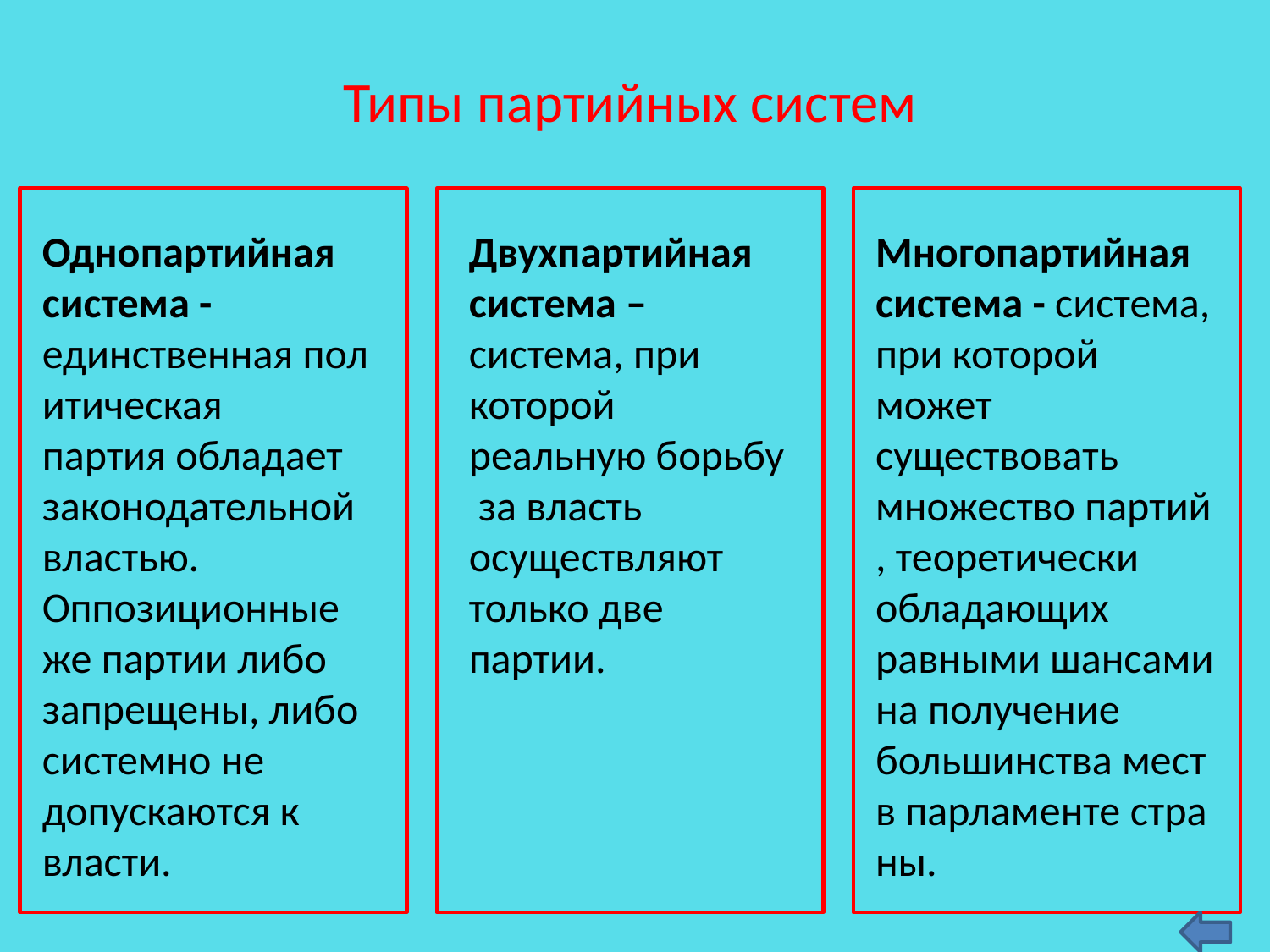

Типы партийных систем

Однопартийная система - единственная политическая партия обладает законодательной властью. Оппозиционные же партии либо запрещены, либо системно не допускаются к власти.
Двухпартийная система – система, при которой реальную борьбу  за власть осуществляют только две партии.
Многопартийная система - система, при которой может существовать множество партий, теоретически обладающих равными шансами на получение большинства мест в парламенте страны.